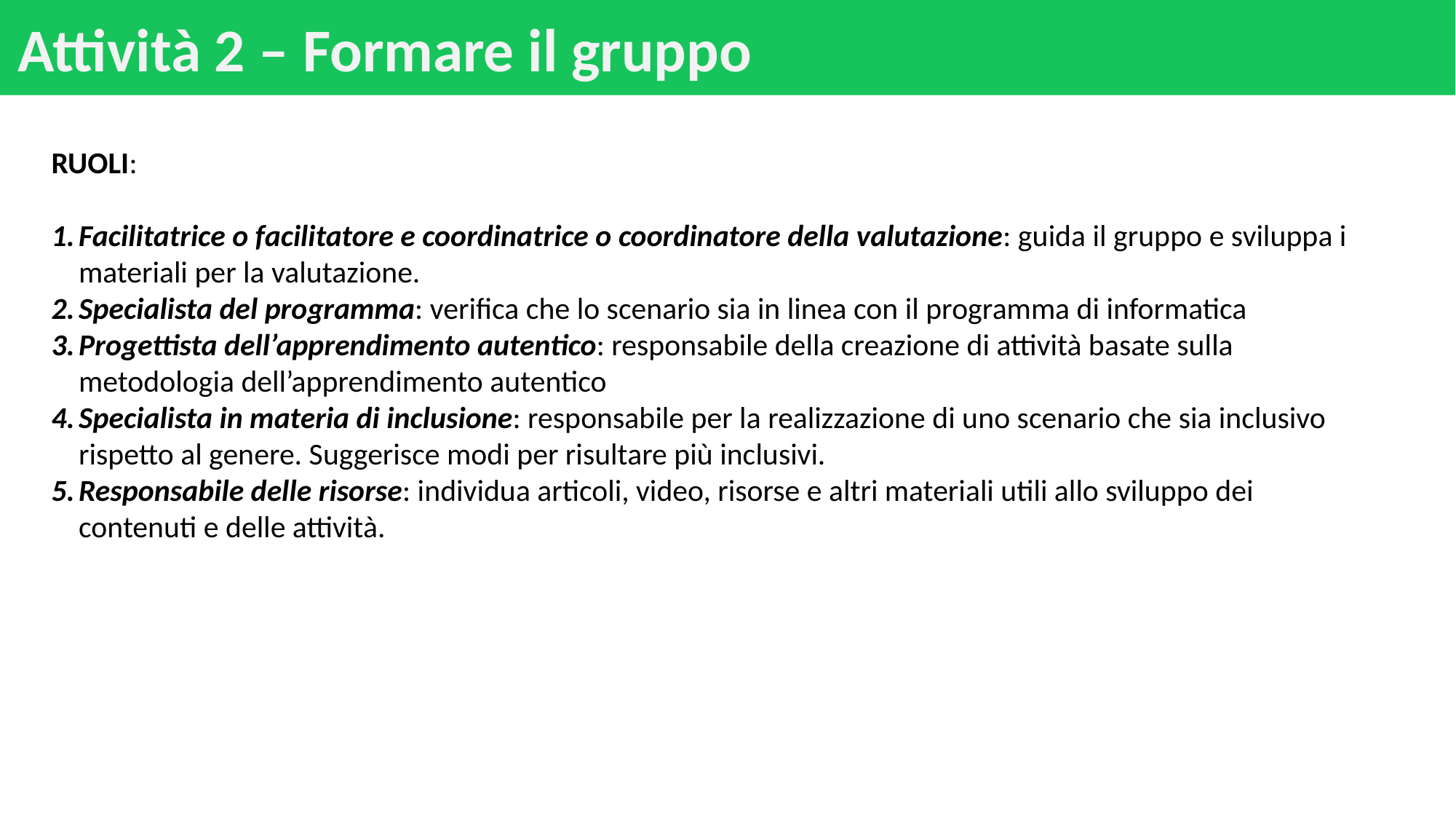

# Attività 2 – Formare il gruppo
RUOLI:
Facilitatrice o facilitatore e coordinatrice o coordinatore della valutazione: guida il gruppo e sviluppa i materiali per la valutazione.
Specialista del programma: verifica che lo scenario sia in linea con il programma di informatica
Progettista dell’apprendimento autentico: responsabile della creazione di attività basate sulla metodologia dell’apprendimento autentico
Specialista in materia di inclusione: responsabile per la realizzazione di uno scenario che sia inclusivo rispetto al genere. Suggerisce modi per risultare più inclusivi.
Responsabile delle risorse: individua articoli, video, risorse e altri materiali utili allo sviluppo dei contenuti e delle attività.